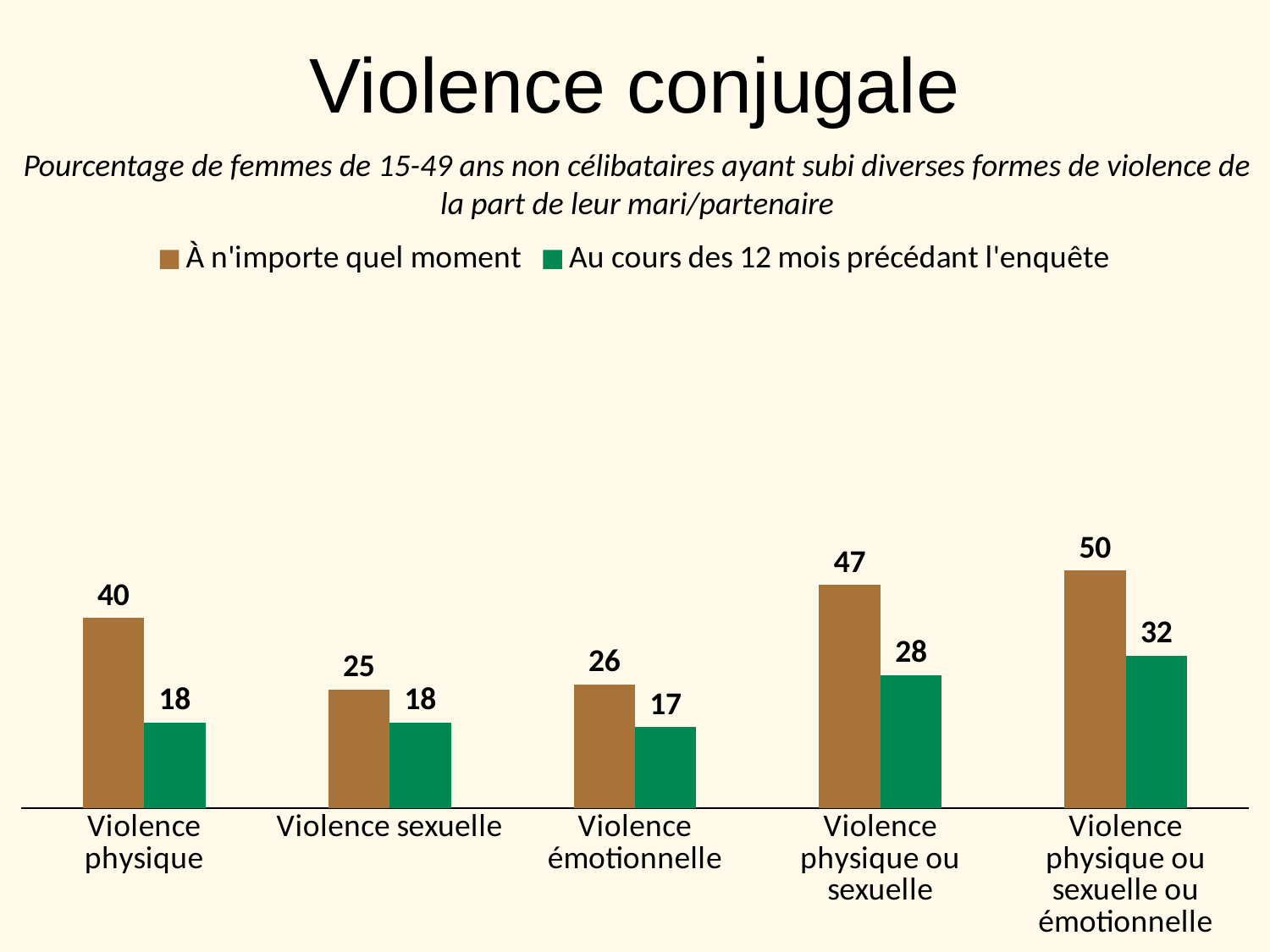

# Violence conjugale
Pourcentage de femmes de 15-49 ans non célibataires ayant subi diverses formes de violence de la part de leur mari/partenaire

### Chart

| Category | À n'importe quel moment | Au cours des 12 mois précédant l'enquête |
|---|---|---|
| Violence physique | 40.0 | 18.0 |
| Violence sexuelle | 25.0 | 18.0 |
| Violence émotionnelle | 26.0 | 17.0 |
| Violence physique ou sexuelle | 47.0 | 28.0 |
| Violence physique ou sexuelle ou émotionnelle | 50.0 | 32.0 |